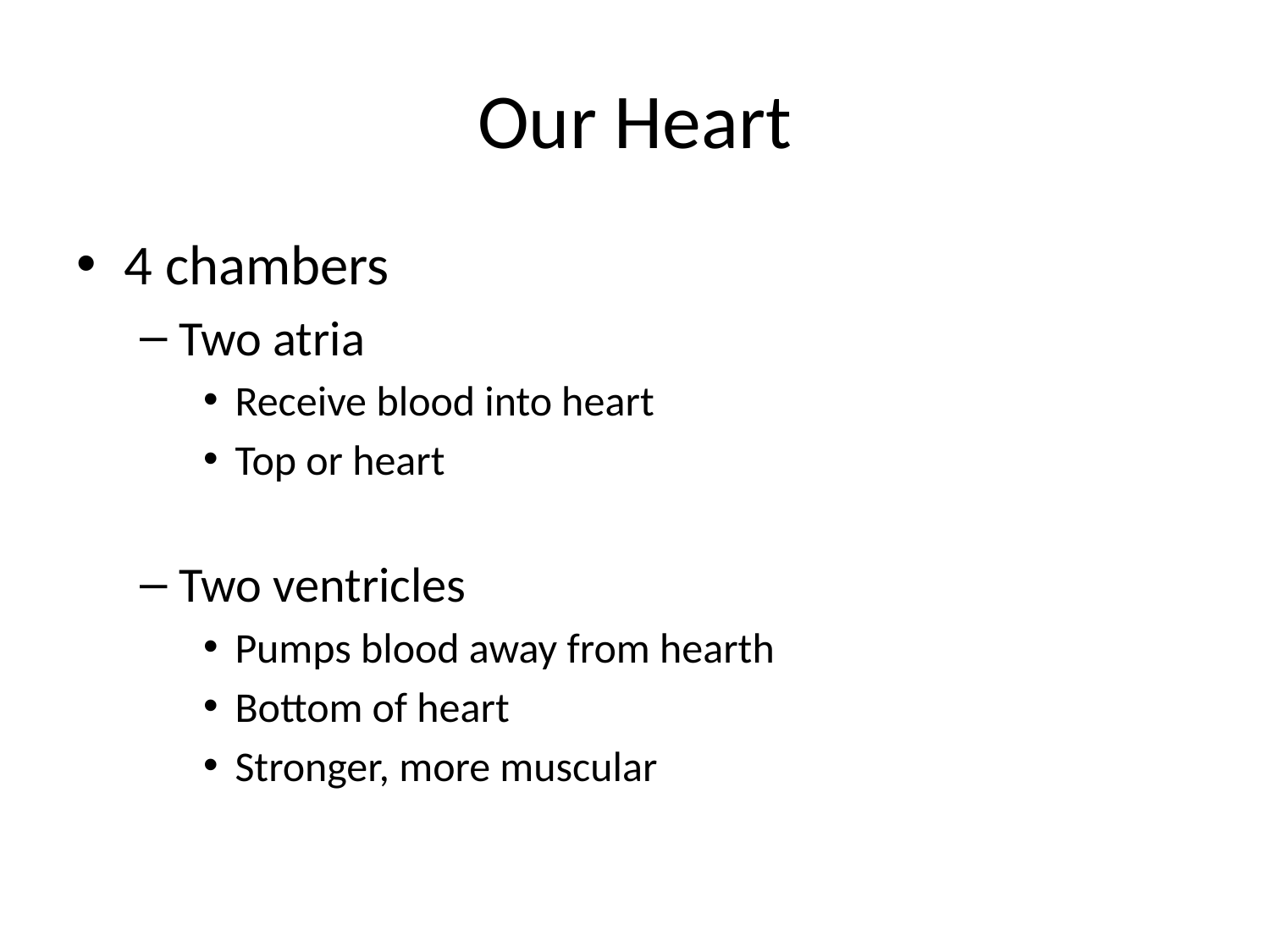

# Our Heart
4 chambers
Two atria
Receive blood into heart
Top or heart

Two ventricles
Pumps blood away from hearth
Bottom of heart
Stronger, more muscular